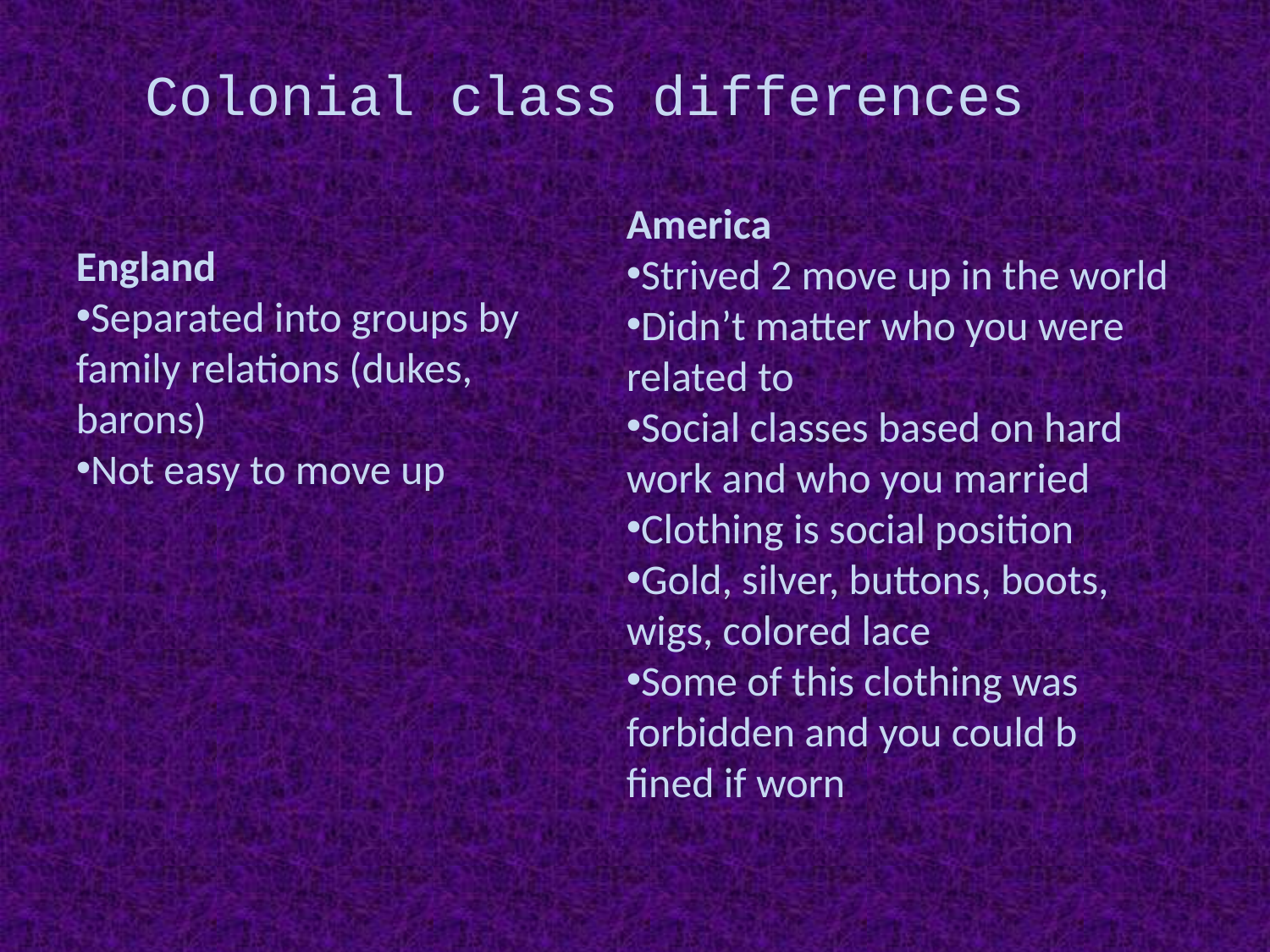

Colonial class differences

America
Strived 2 move up in the world
Didn’t matter who you were related to
Social classes based on hard work and who you married
Clothing is social position
Gold, silver, buttons, boots, wigs, colored lace
Some of this clothing was forbidden and you could b fined if worn

England
Separated into groups by family relations (dukes, barons)
Not easy to move up